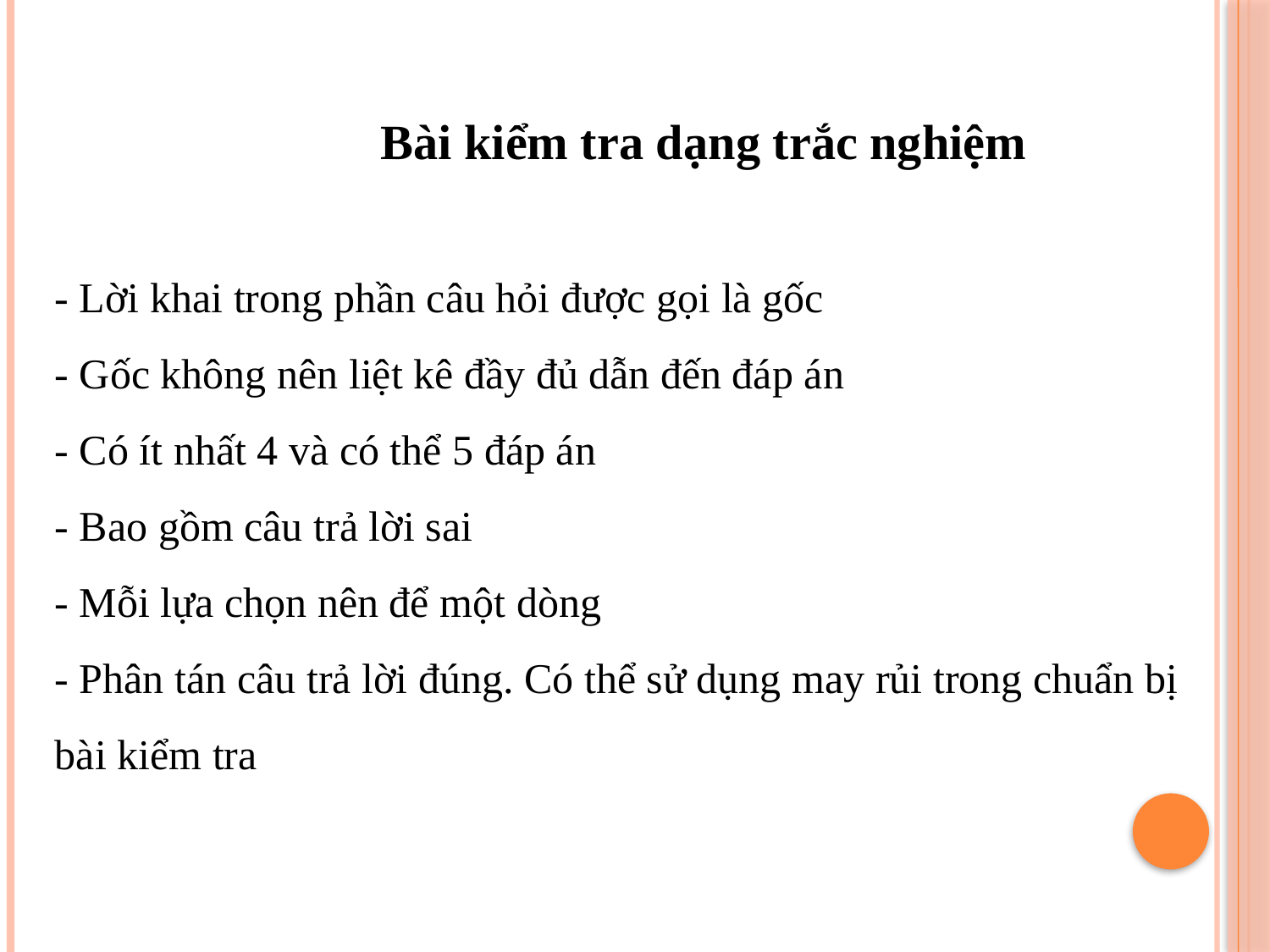

Bài kiểm tra dạng trắc nghiệm

- Lời khai trong phần câu hỏi được gọi là gốc
- Gốc không nên liệt kê đầy đủ dẫn đến đáp án
- Có ít nhất 4 và có thể 5 đáp án
- Bao gồm câu trả lời sai
- Mỗi lựa chọn nên để một dòng
- Phân tán câu trả lời đúng. Có thể sử dụng may rủi trong chuẩn bị bài kiểm tra